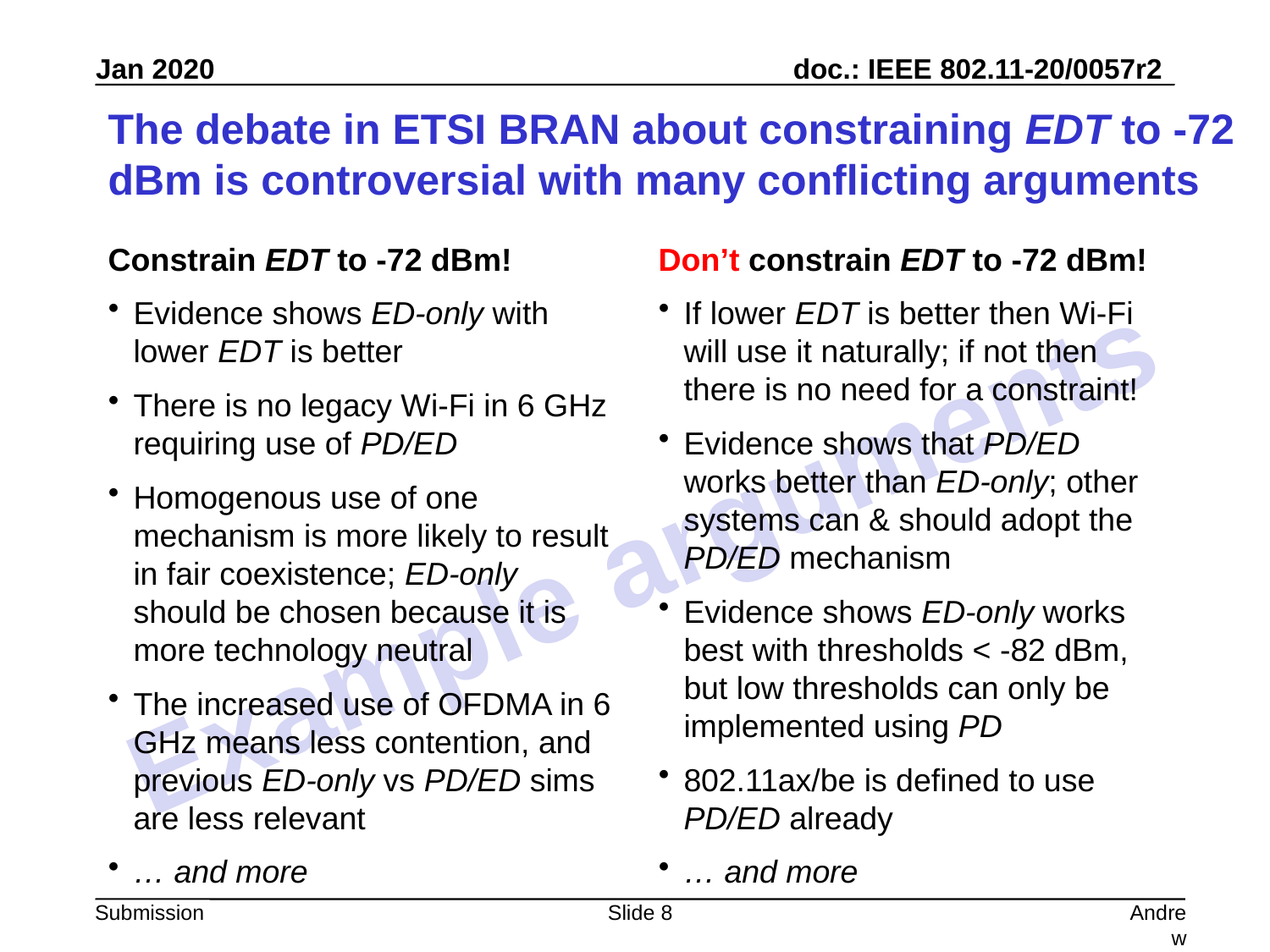

# The debate in ETSI BRAN about constraining EDT to -72 dBm is controversial with many conflicting arguments
Constrain EDT to -72 dBm!
Evidence shows ED-only with lower EDT is better
There is no legacy Wi-Fi in 6 GHz requiring use of PD/ED
Homogenous use of one mechanism is more likely to result in fair coexistence; ED-only should be chosen because it is more technology neutral
The increased use of OFDMA in 6 GHz means less contention, and previous ED-only vs PD/ED sims are less relevant
… and more

Don’t constrain EDT to -72 dBm!
If lower EDT is better then Wi-Fi will use it naturally; if not then there is no need for a constraint!
Evidence shows that PD/ED works better than ED-only; other systems can & should adopt the PD/ED mechanism
Evidence shows ED-only works best with thresholds < -82 dBm, but low thresholds can only be implemented using PD
802.11ax/be is defined to use PD/ED already
… and more

Example arguments
Slide 8
Andrew Myles, Cisco